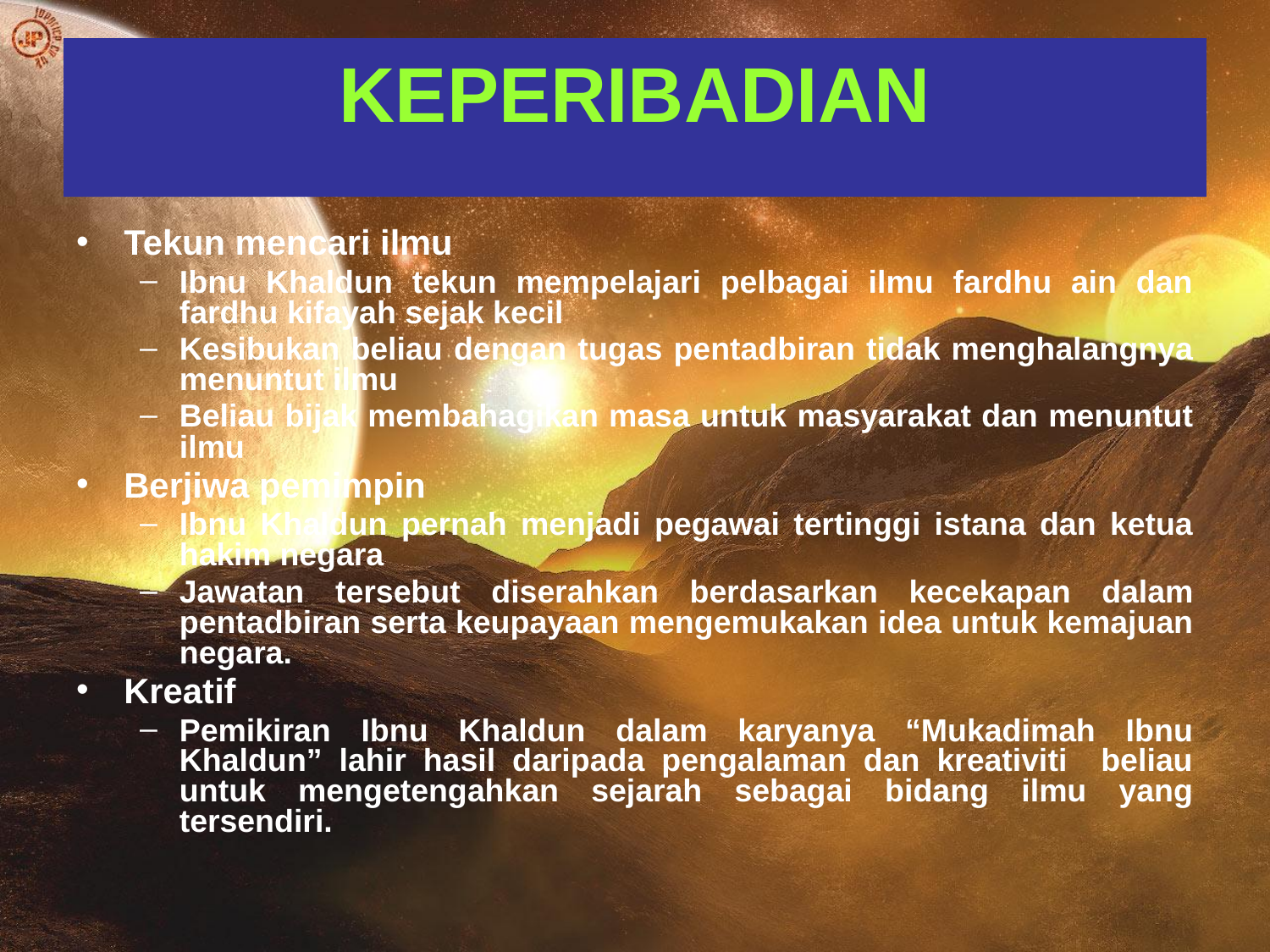

# KEPERIBADIAN
Tekun mencari ilmu
Ibnu Khaldun tekun mempelajari pelbagai ilmu fardhu ain dan fardhu kifayah sejak kecil
Kesibukan beliau dengan tugas pentadbiran tidak menghalangnya menuntut ilmu
Beliau bijak membahagikan masa untuk masyarakat dan menuntut ilmu
Berjiwa pemimpin
Ibnu Khaldun pernah menjadi pegawai tertinggi istana dan ketua hakim negara
Jawatan tersebut diserahkan berdasarkan kecekapan dalam pentadbiran serta keupayaan mengemukakan idea untuk kemajuan negara.
Kreatif
Pemikiran Ibnu Khaldun dalam karyanya “Mukadimah Ibnu Khaldun” lahir hasil daripada pengalaman dan kreativiti  beliau untuk mengetengahkan sejarah sebagai bidang ilmu yang tersendiri.